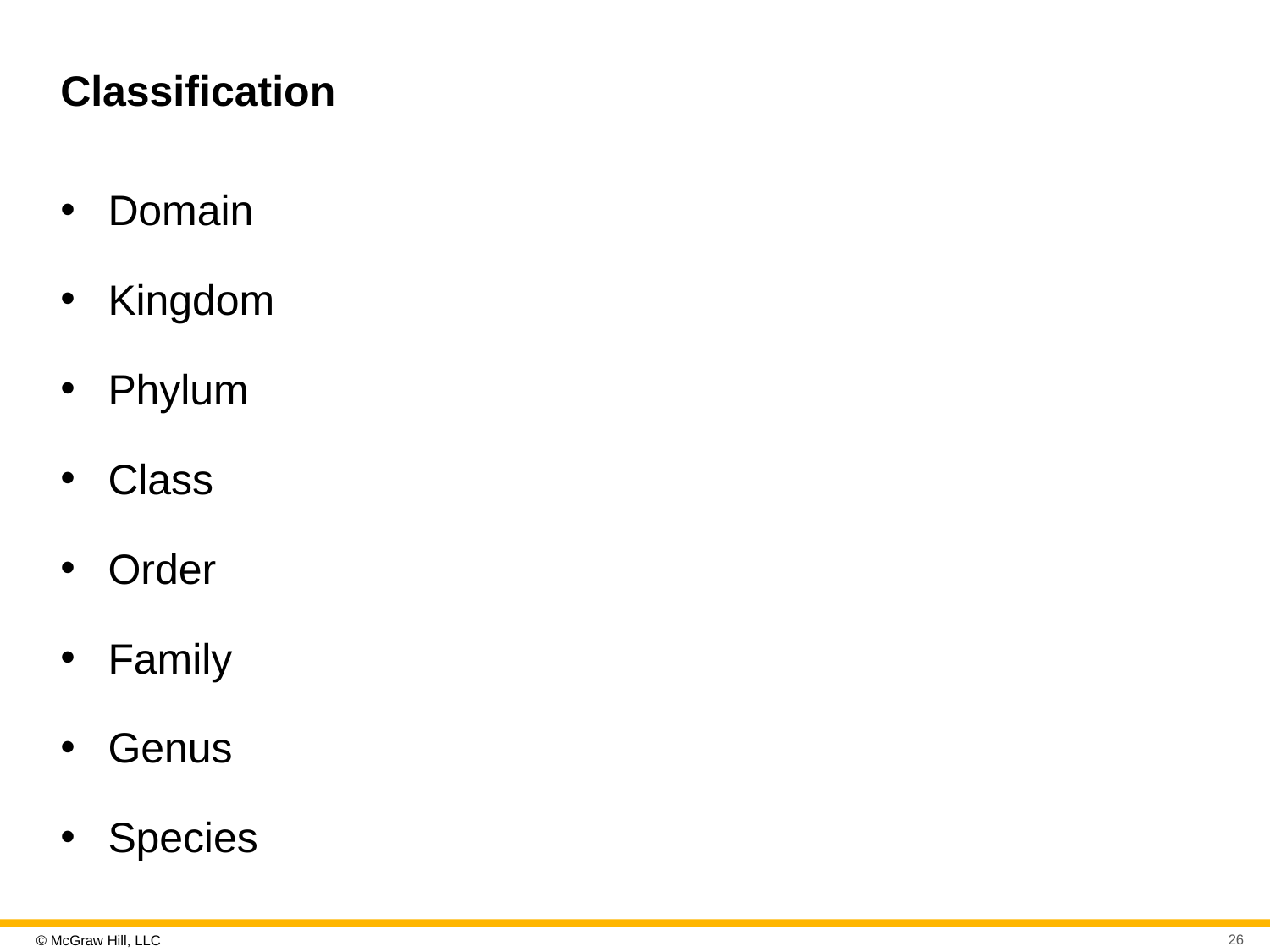

# Classification
Domain
Kingdom
Phylum
Class
Order
Family
Genus
Species
26